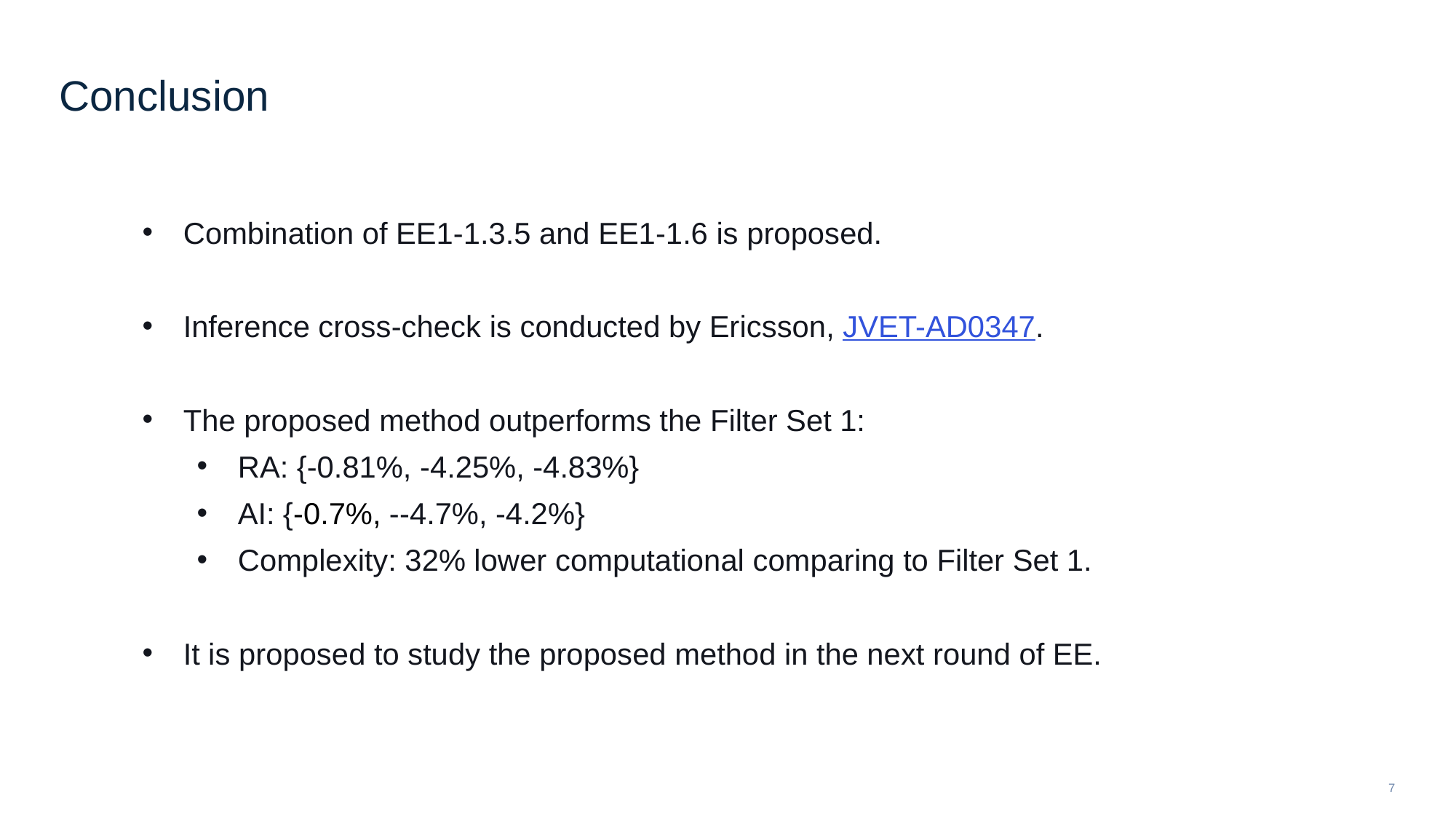

# Conclusion
Combination of EE1-1.3.5 and EE1-1.6 is proposed.

Inference cross-check is conducted by Ericsson, JVET-AD0347.

The proposed method outperforms the Filter Set 1:
RA: {-0.81%, -4.25%, -4.83%}
AI: {-0.7%, --4.7%, -4.2%}
Complexity: 32% lower computational comparing to Filter Set 1.

It is proposed to study the proposed method in the next round of EE.